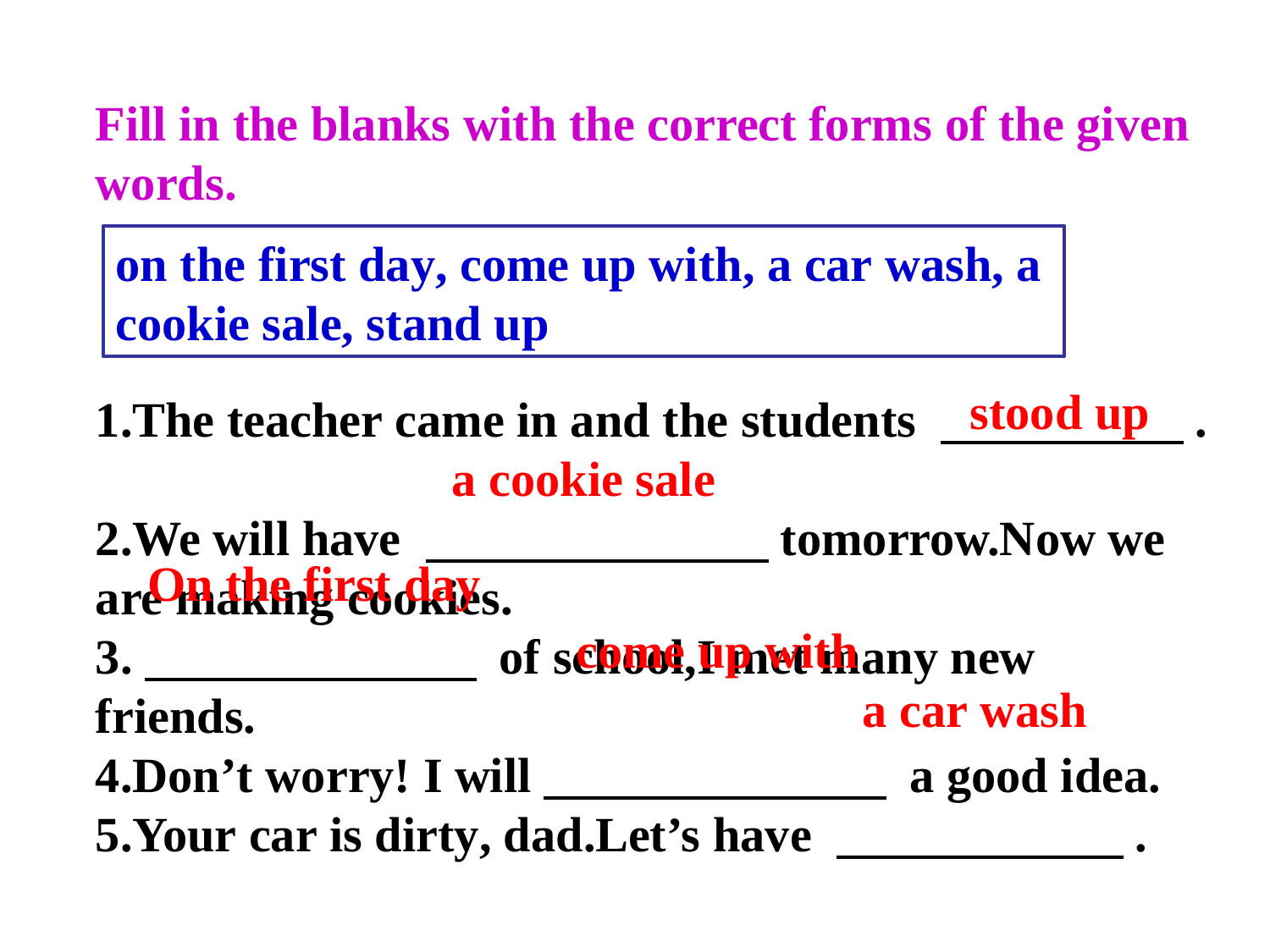

Fill in the blanks with the correct forms of the given words.

1.The teacher came in and the students 　　　　    .
2.We will have 　　　　             tomorrow.Now we are making cookies.
3.　　　　             of school,I met many new friends.
4.Don’t worry! I will　　　　              a good idea.
5.Your car is dirty, dad.Let’s have 　　　　        .

on the first day, come up with, a car wash, a cookie sale, stand up
stood up
a cookie sale
On the first day
come up with
a car wash